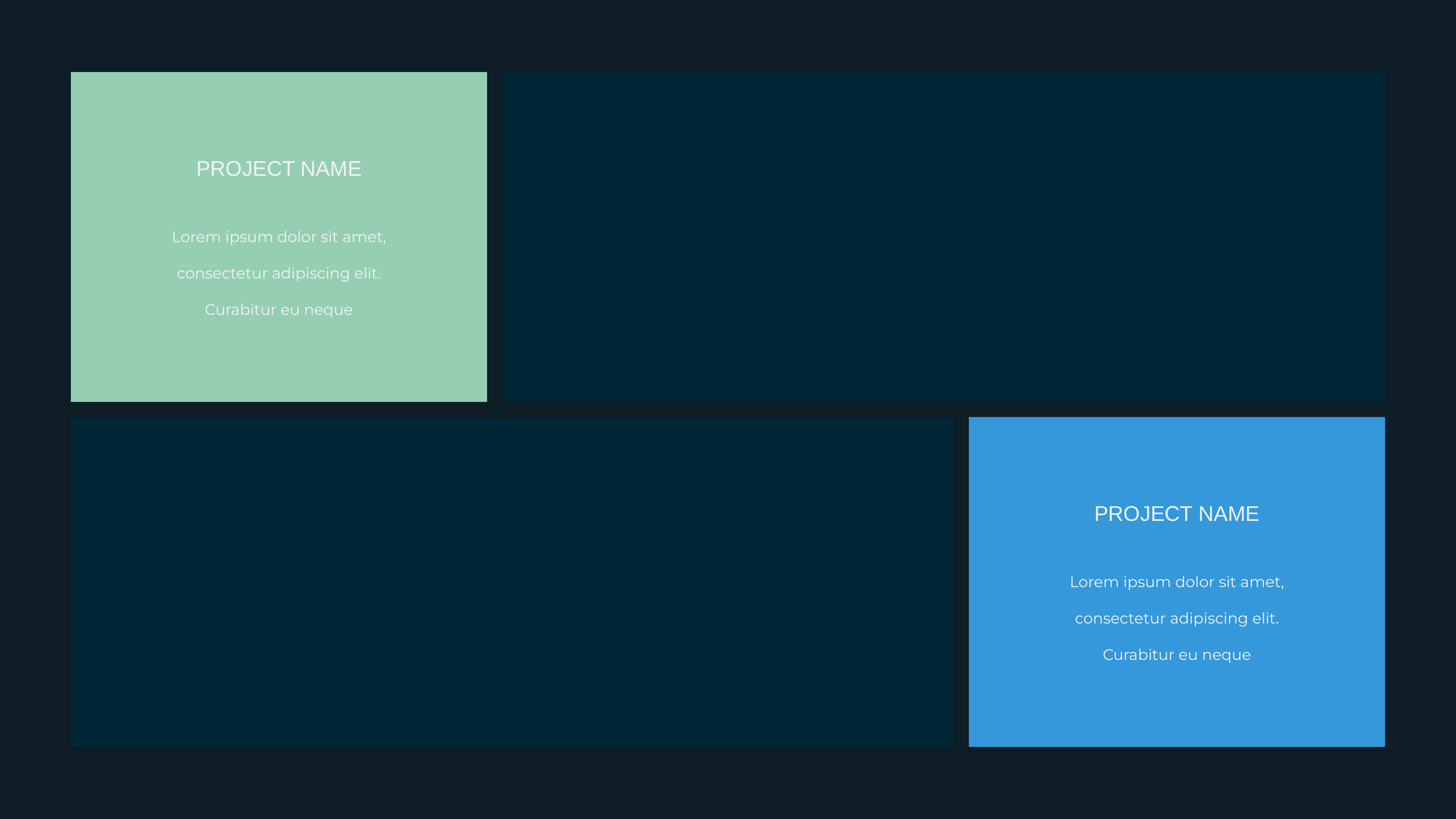

PROJECT NAME
Lorem ipsum dolor sit amet, consectetur adipiscing elit. Curabitur eu neque

PROJECT NAME
Lorem ipsum dolor sit amet, consectetur adipiscing elit. Curabitur eu neque